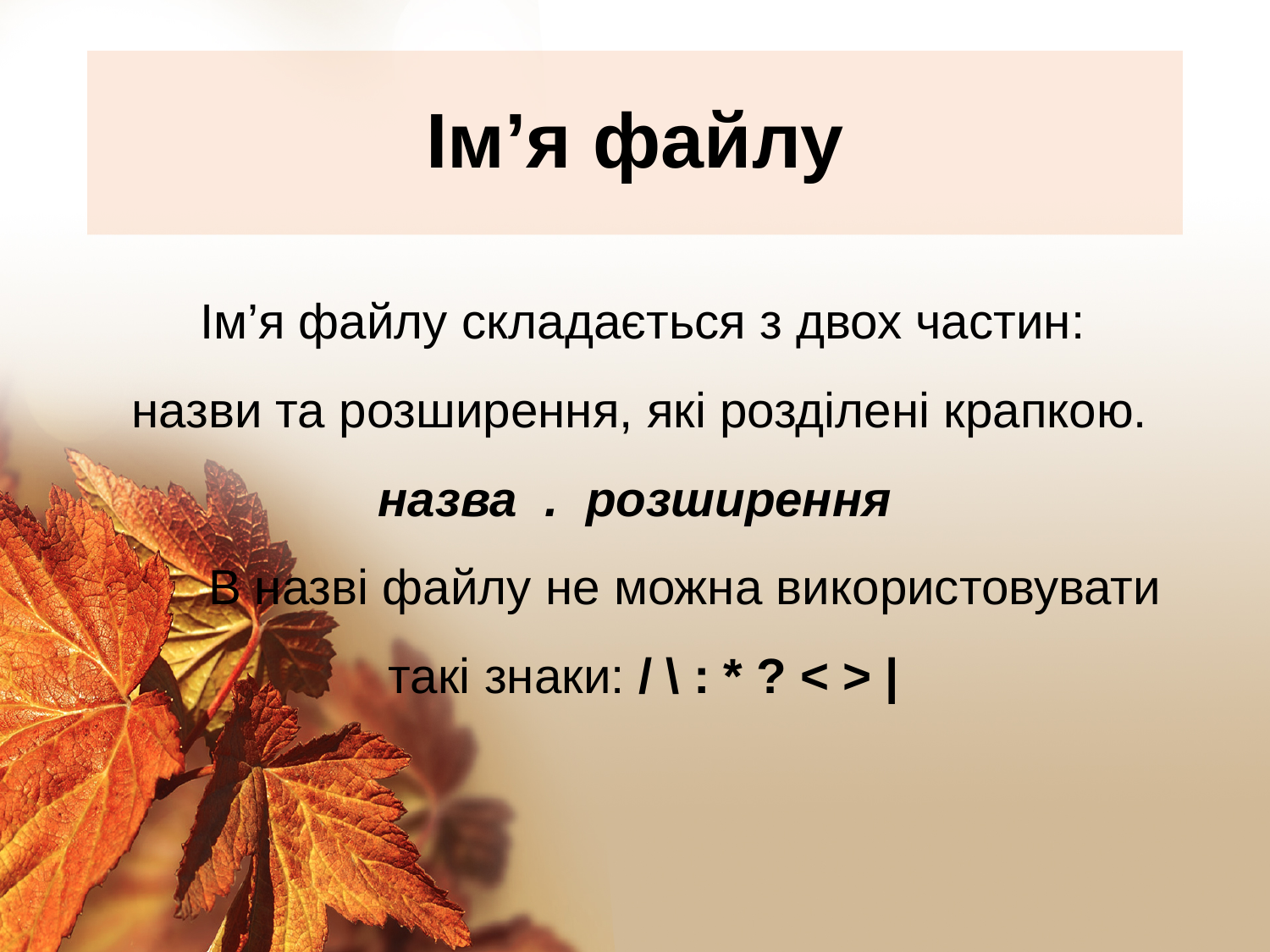

# Ім’я файлу
Ім’я файлу складається з двох частин: назви та розширення, які розділені крапкою.
назва  .  розширення
В назві файлу не можна використовувати такі знаки: / \ : * ? < > |